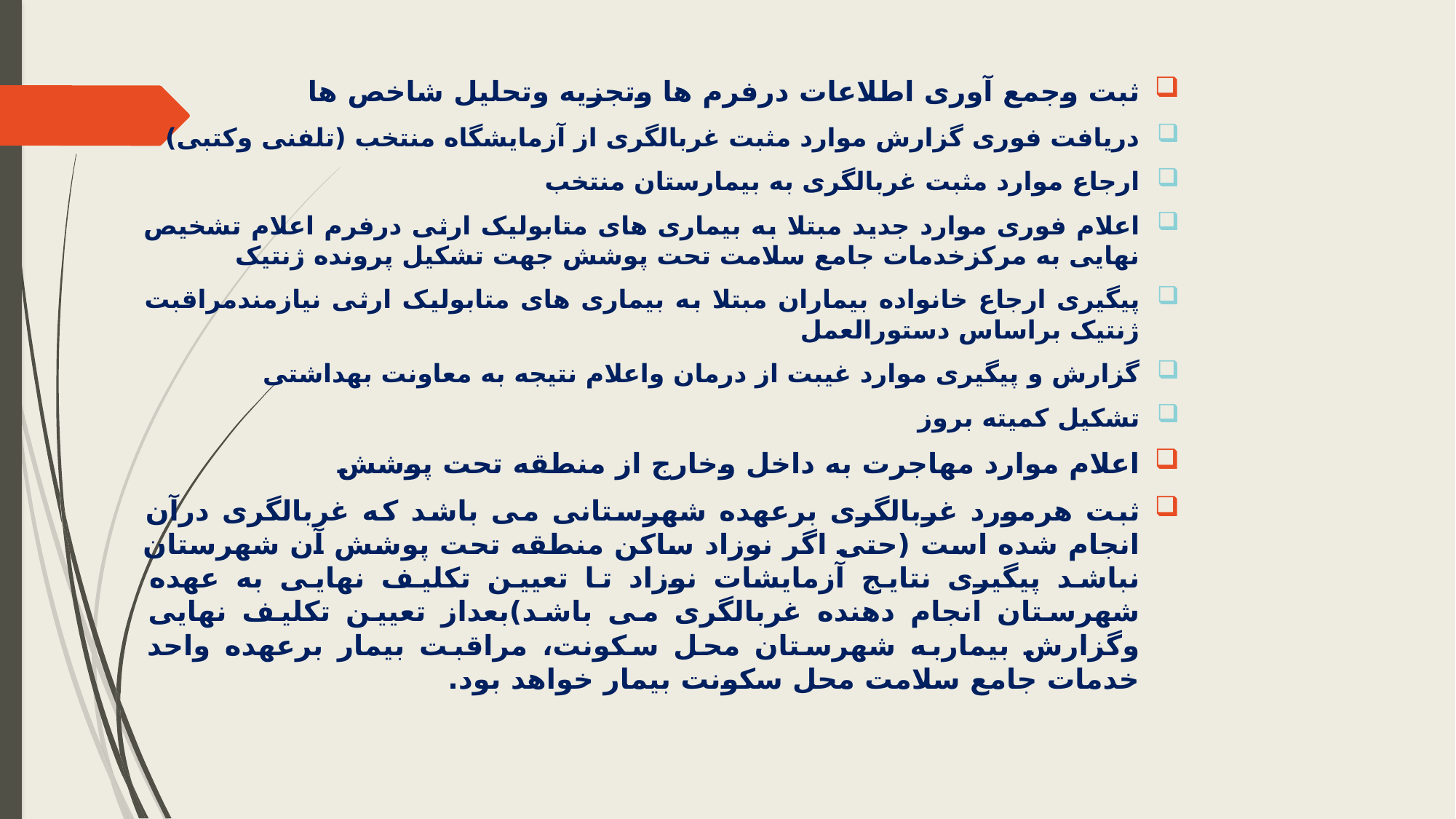

ثبت وجمع آوری اطلاعات درفرم ها وتجزیه وتحلیل شاخص ها
دریافت فوری گزارش موارد مثبت غربالگری از آزمایشگاه منتخب (تلفنی وکتبی)
ارجاع موارد مثبت غربالگری به بیمارستان منتخب
اعلام فوری موارد جدید مبتلا به بیماری های متابولیک ارثی درفرم اعلام تشخیص نهایی به مرکزخدمات جامع سلامت تحت پوشش جهت تشکیل پرونده ژنتیک
پیگیری ارجاع خانواده بیماران مبتلا به بیماری های متابولیک ارثی نیازمندمراقبت ژنتیک براساس دستورالعمل
گزارش و پیگیری موارد غیبت از درمان واعلام نتیجه به معاونت بهداشتی
تشکیل کمیته بروز
اعلام موارد مهاجرت به داخل وخارج از منطقه تحت پوشش
ثبت هرمورد غربالگری برعهده شهرستانی می باشد که غربالگری درآن انجام شده است (حتی اگر نوزاد ساکن منطقه تحت پوشش آن شهرستان نباشد پیگیری نتایج آزمایشات نوزاد تا تعیین تکلیف نهایی به عهده شهرستان انجام دهنده غربالگری می باشد)بعداز تعیین تکلیف نهایی وگزارش بیماربه شهرستان محل سکونت، مراقبت بیمار برعهده واحد خدمات جامع سلامت محل سکونت بیمار خواهد بود.